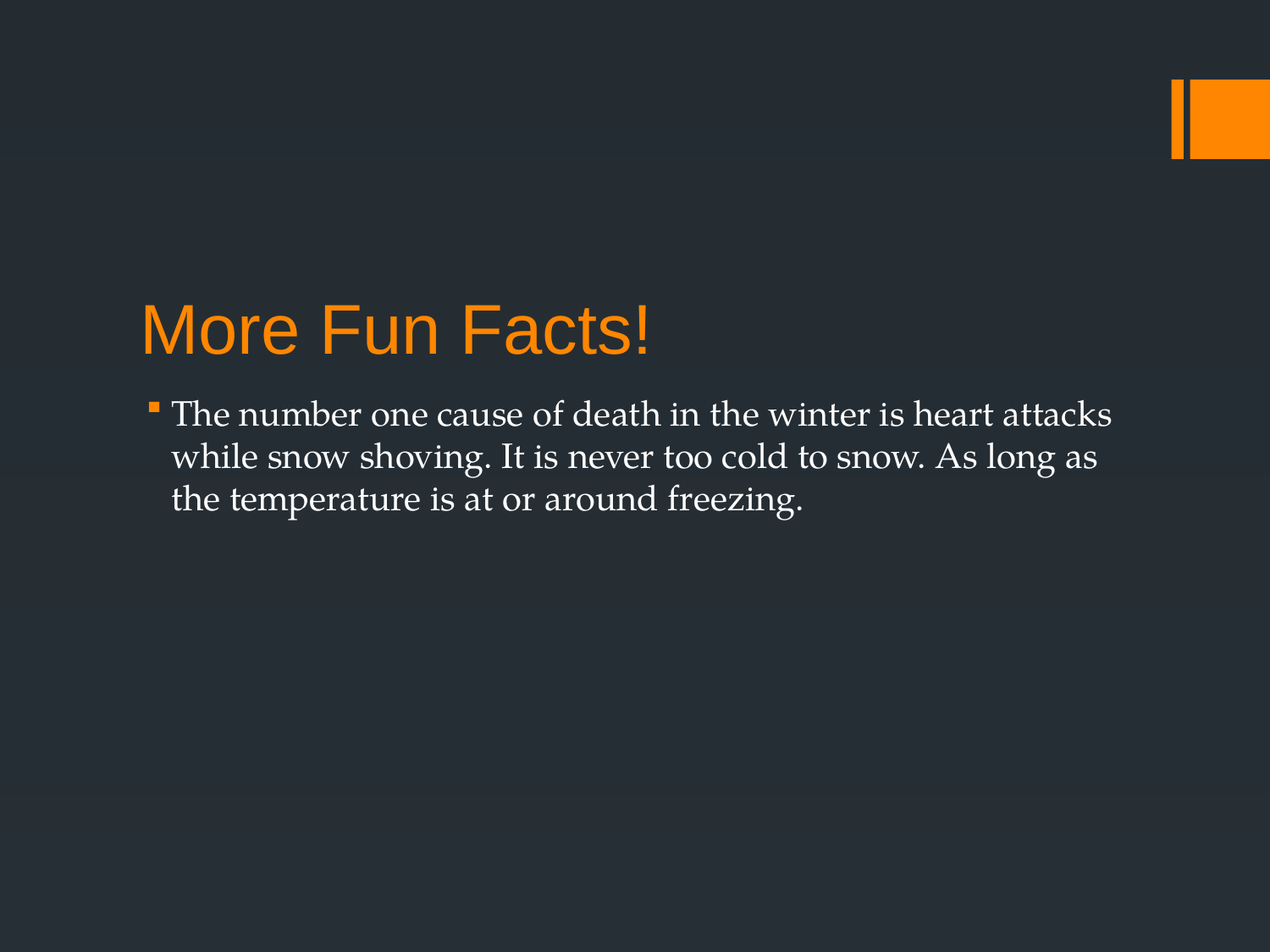

# More Fun Facts!
The number one cause of death in the winter is heart attacks while snow shoving. It is never too cold to snow. As long as the temperature is at or around freezing.